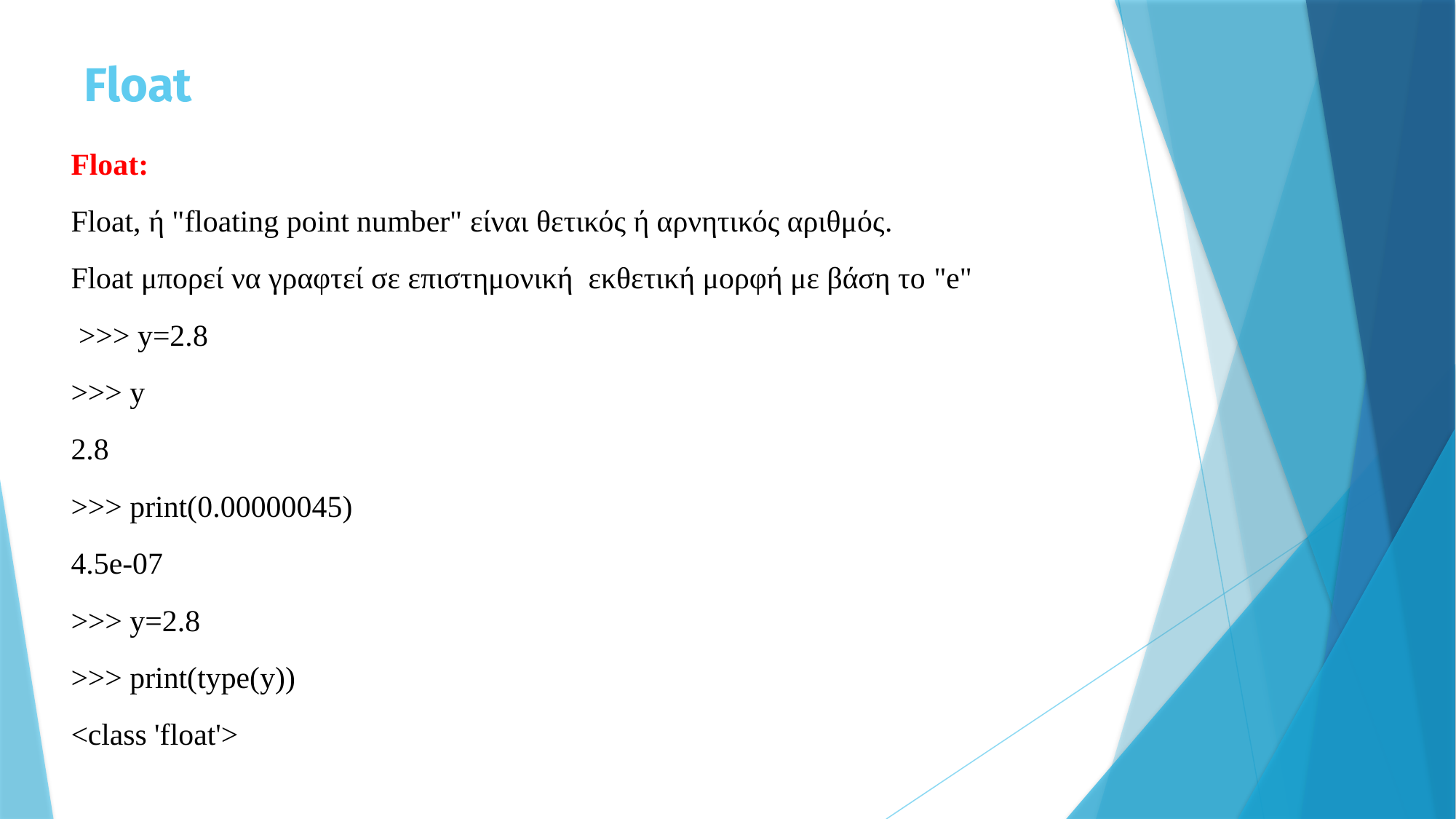

# Float
Float:
Float, ή "floating point number" είναι θετικός ή αρνητικός αριθμός.
Float μπορεί να γραφτεί σε επιστημονική  εκθετική μορφή με βάση το "e"
 >>> y=2.8
>>> y
2.8
>>> print(0.00000045)
4.5e-07
>>> y=2.8
>>> print(type(y))
<class 'float'>